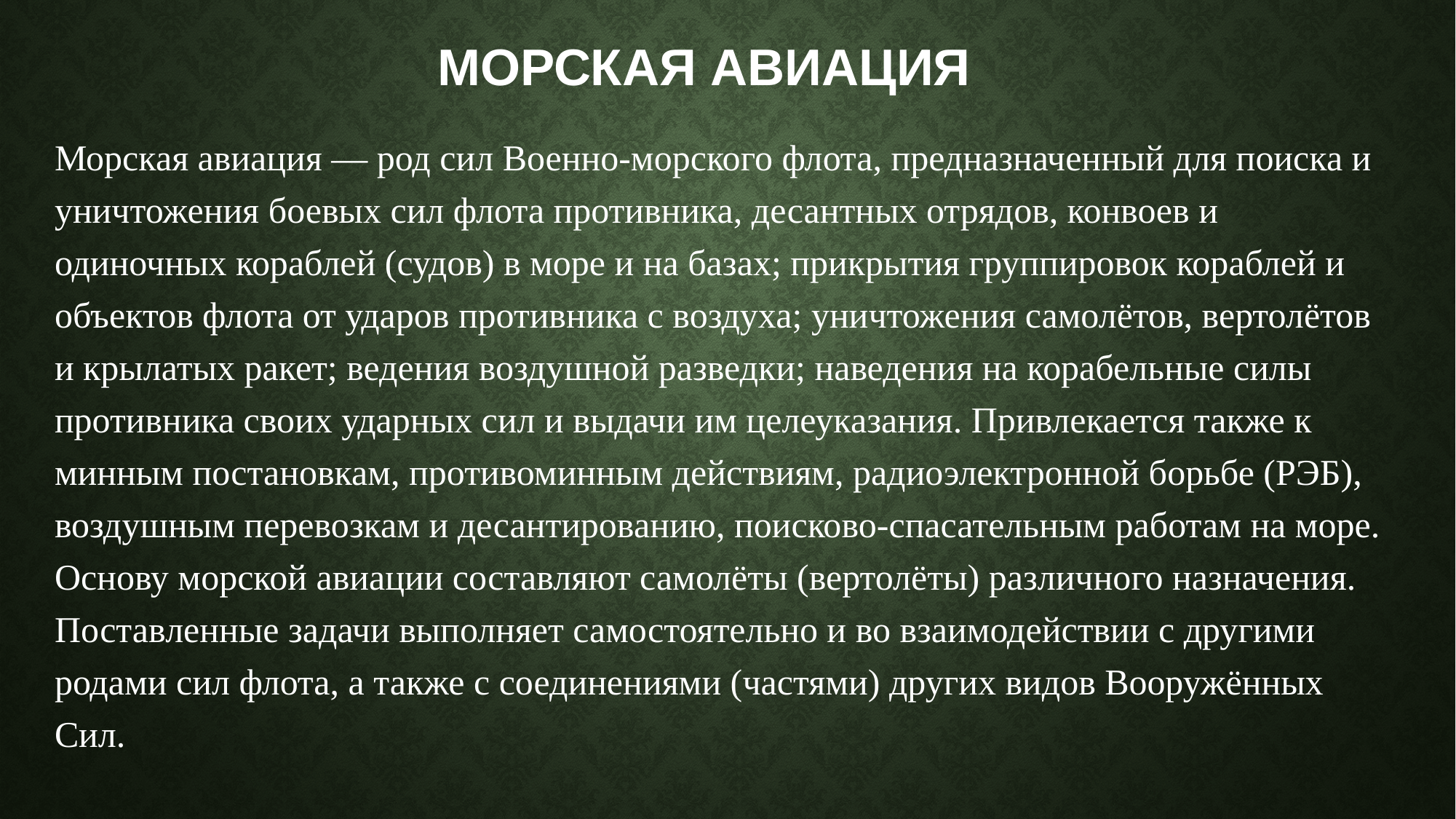

# Морская авиация
Морская авиация — род сил Военно-морского флота, предназначенный для поиска и уничтожения боевых сил флота противника, десантных отрядов, конвоев и одиночных кораблей (судов) в море и на базах; прикрытия группировок кораблей и объектов флота от ударов противника с воздуха; уничтожения самолётов, вертолётов и крылатых ракет; ведения воздушной разведки; наведения на корабельные силы противника своих ударных сил и выдачи им целеуказания. Привлекается также к минным постановкам, противоминным действиям, радиоэлектронной борьбе (РЭБ), воздушным перевозкам и десантированию, поисково-спасательным работам на море. Основу морской авиации составляют самолёты (вертолёты) различного назначения. Поставленные задачи выполняет самостоятельно и во взаимодействии с другими родами сил флота, а также с соединениями (частями) других видов Вооружённых Сил.